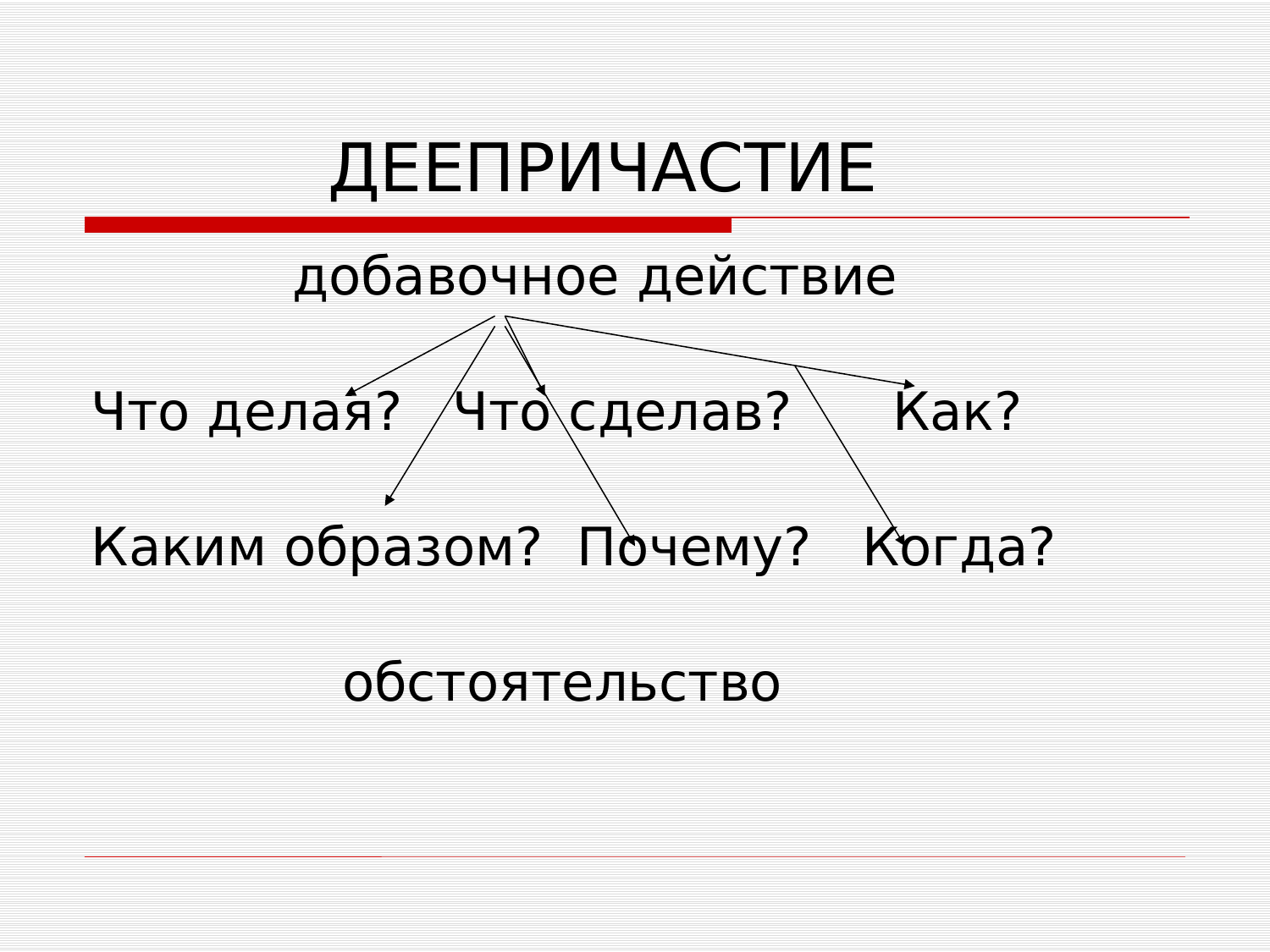

# ДЕЕПРИЧАСТИЕ
            добавочное действие

Что делая?   Что сделав?      Как?

Каким образом?  Почему?   Когда?

               обстоятельство